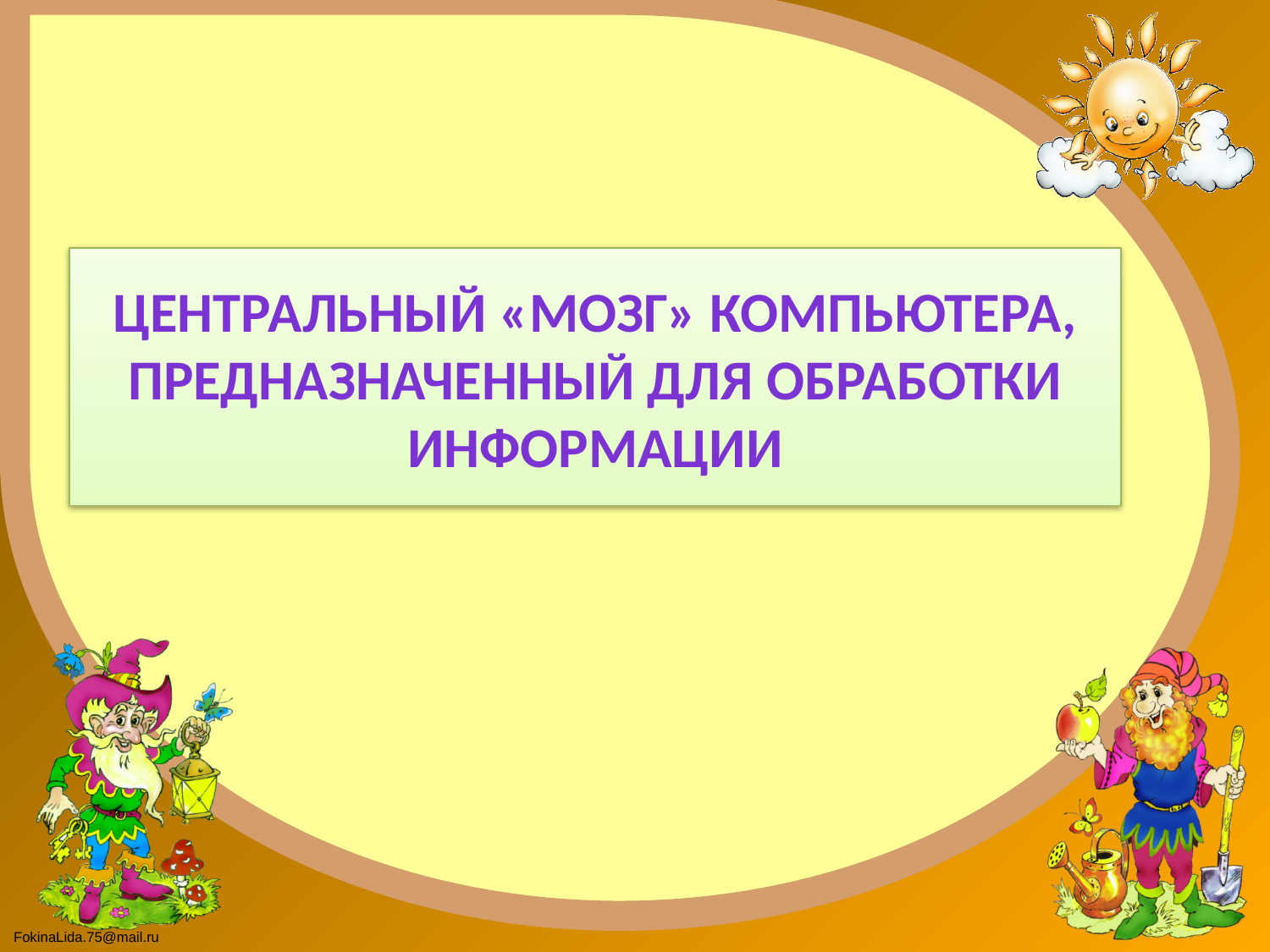

Центральный «мозг» компьютера, предназначенный для обработки информации